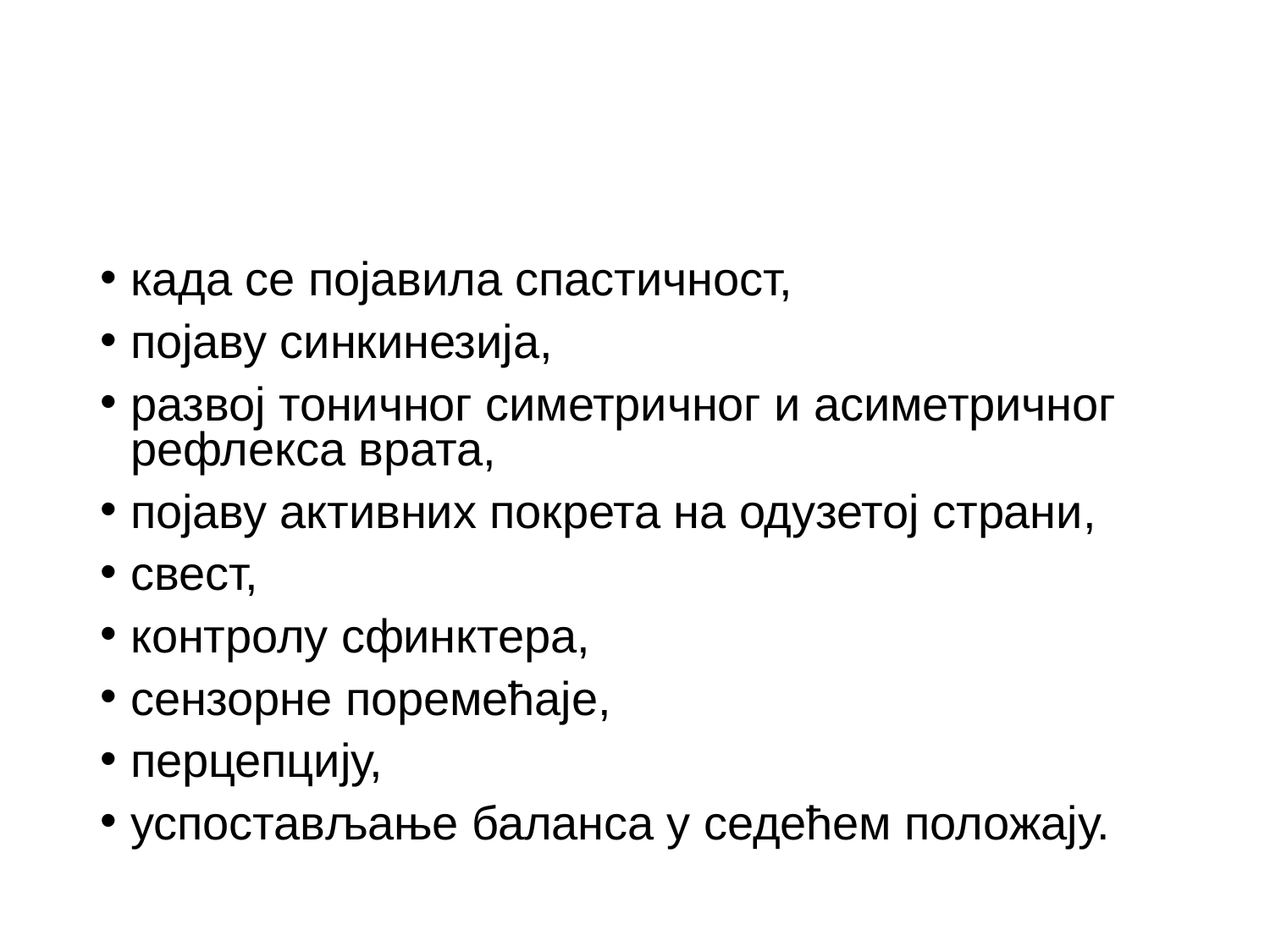

када се појавила спастичност,
појаву синкинезија,
развој тоничног симетричног и асиметричног рефлекса врата,
појаву активних покрета на одузетој страни,
свест,
контролу сфинктера,
сензорне поремећаје,
перцепцију,
успостављање баланса у седећем положају.